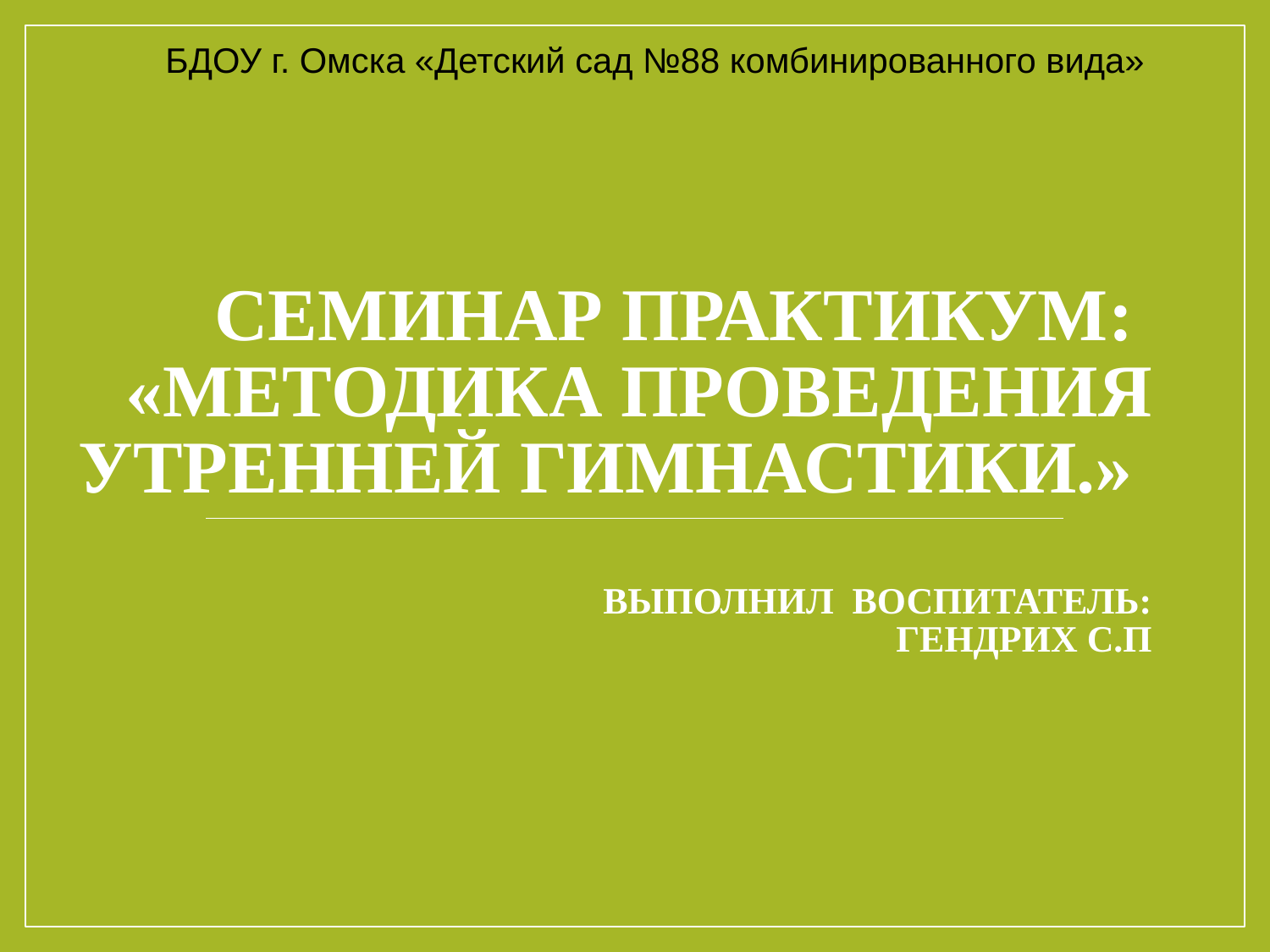

БДОУ г. Омска «Детский сад №88 комбинированного вида»
# Семинар практикум: «Методика проведения утренней гимнастики.» выполнил  воспитатель: Гендрих С.П